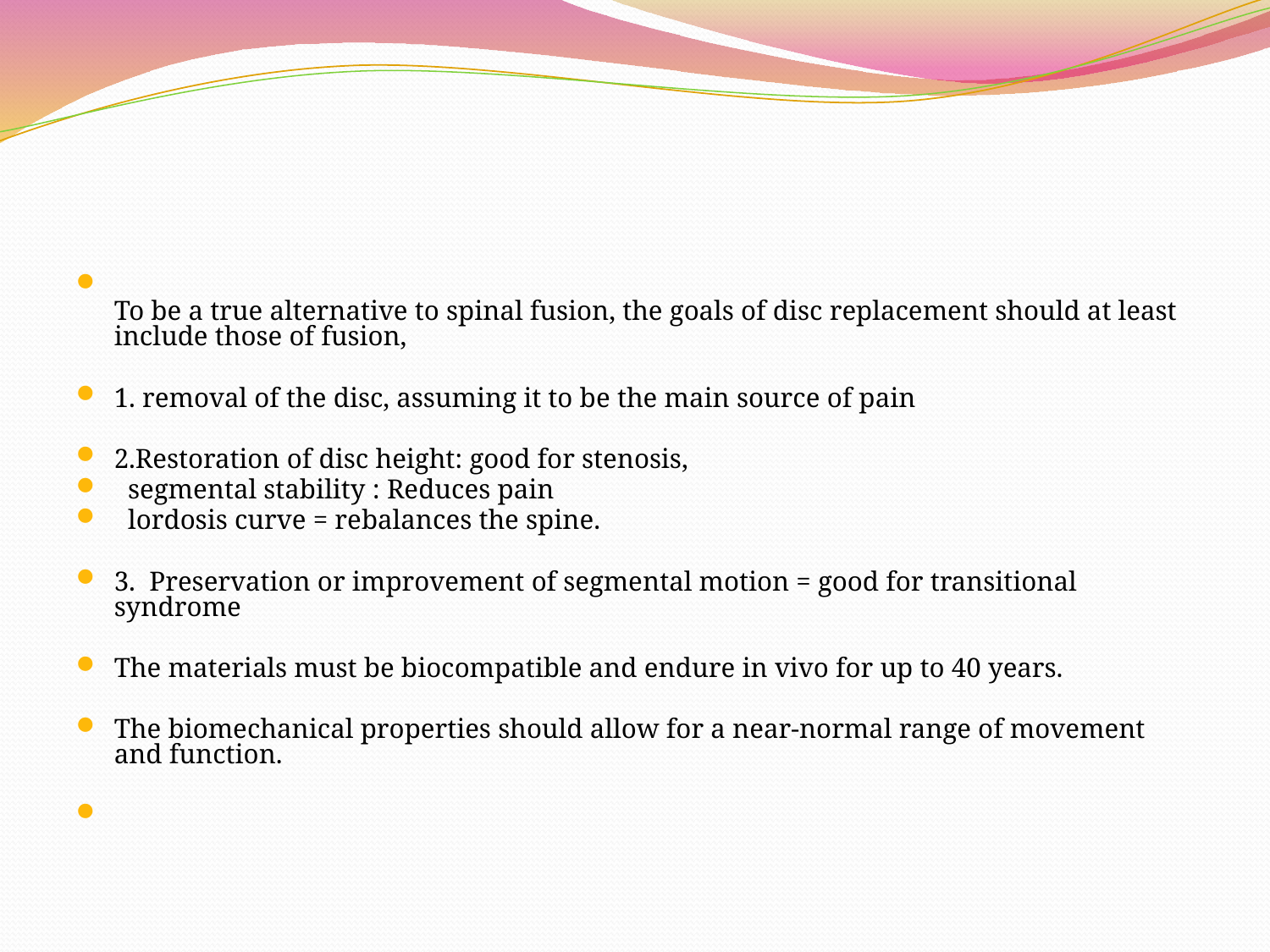

#
 
To be a true alternative to spinal fusion, the goals of disc replacement should at least include those of fusion,

1. removal of the disc, assuming it to be the main source of pain

2.Restoration of disc height: good for stenosis,
  segmental stability : Reduces pain
  lordosis curve = rebalances the spine.

3.  Preservation or improvement of segmental motion = good for transitional syndrome

The materials must be biocompatible and endure in vivo for up to 40 years.

The biomechanical properties should allow for a near-normal range of movement and function.